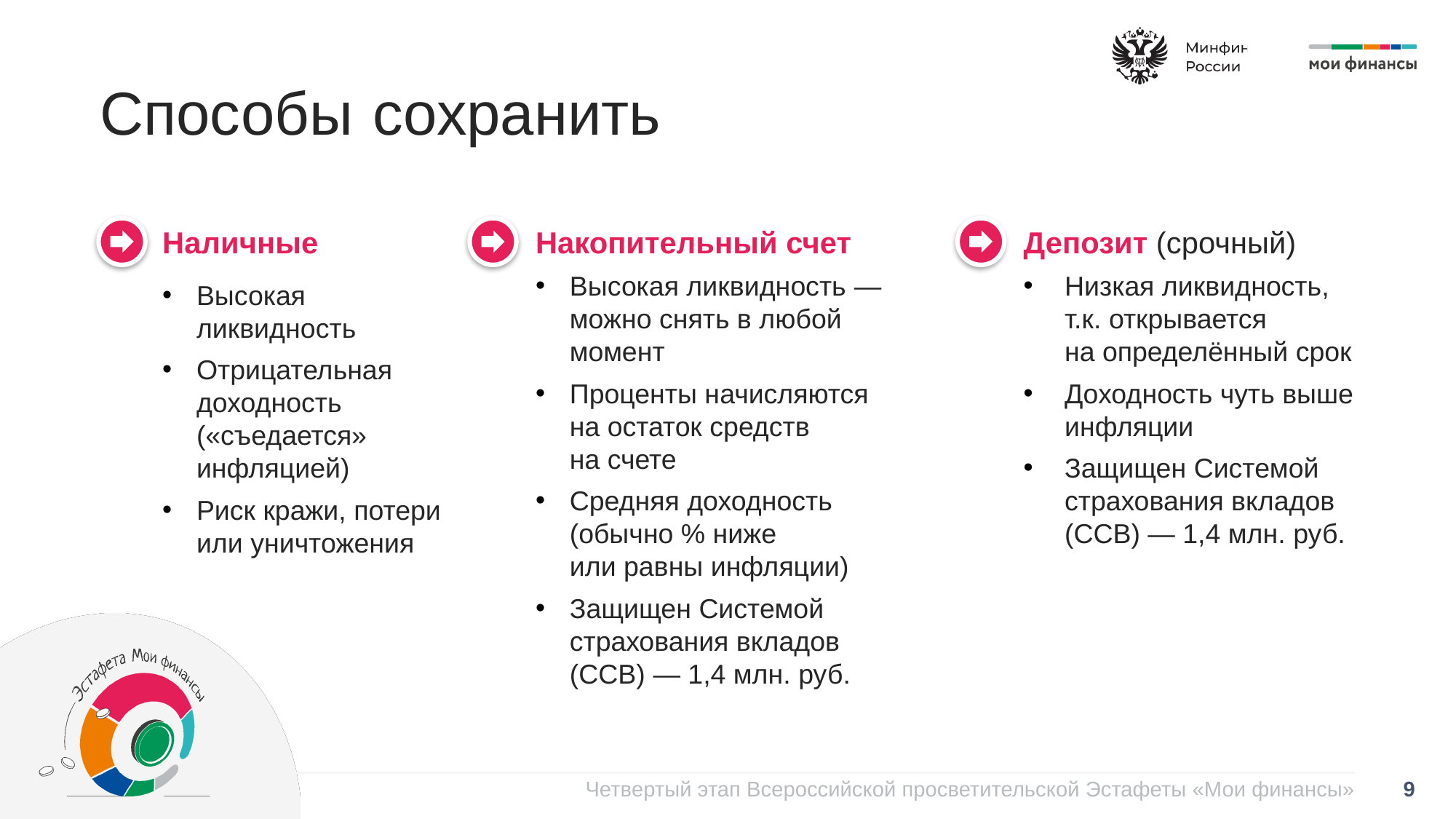

# Способы сохранить

Наличные
Высокая ликвидность
Отрицательная доходность («съедается» инфляцией)
Риск кражи, потери или уничтожения
Накопительный счет
Высокая ликвидность — можно снять в любой момент
Проценты начисляются на остаток средств
на счете
Средняя доходность (обычно % ниже
или равны инфляции)
Защищен Системой страхования вкладов (ССВ) — 1,4 млн. руб.
Депозит (срочный)
Низкая ликвидность, т.к. открывается
на определённый срок
Доходность чуть выше инфляции
Защищен Системой страхования вкладов (ССВ) — 1,4 млн. руб.
9